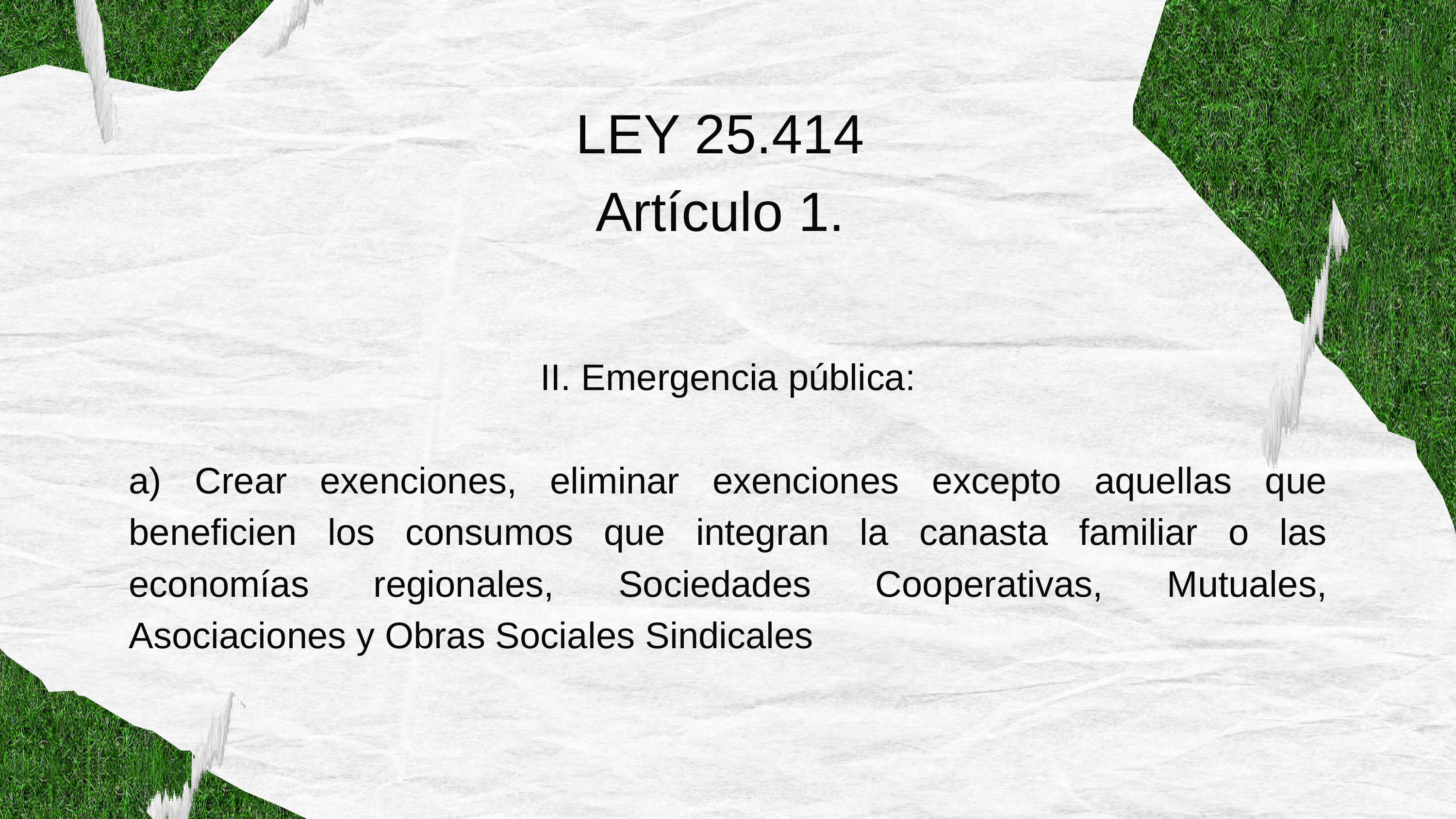

LEY 25.414
Artículo 1.

II. Emergencia pública:

a) Crear exenciones, eliminar exenciones excepto aquellas que beneficien los consumos que integran la canasta familiar o las economías regionales, Sociedades Cooperativas, Mutuales, Asociaciones y Obras Sociales Sindicales